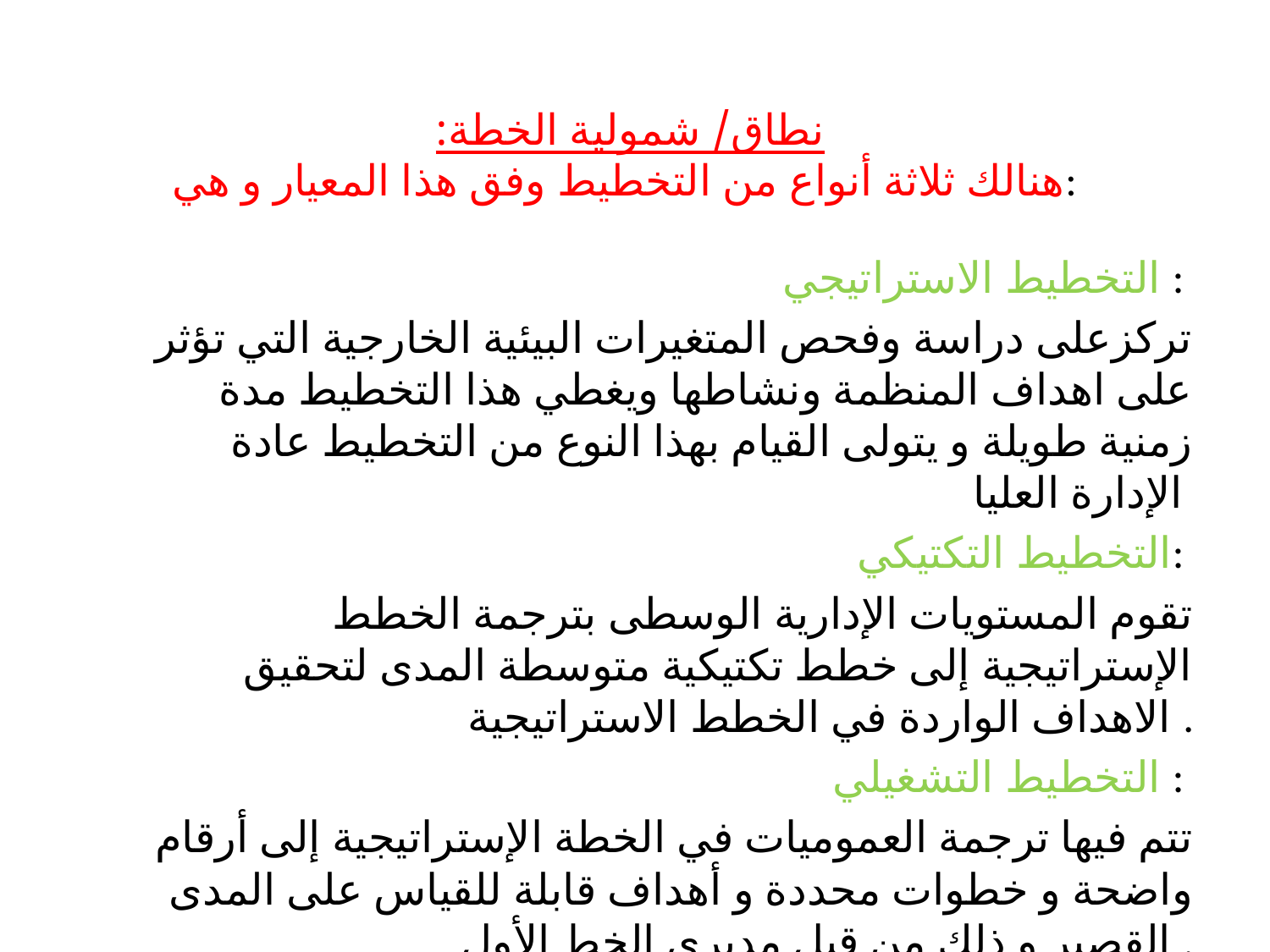

# نطاق/ شمولية الخطة: هنالك ثلاثة أنواع من التخطيط وفق هذا المعيار و هي:
التخطيط الاستراتيجي :
تركزعلى دراسة وفحص المتغيرات البيئية الخارجية التي تؤثر على اهداف المنظمة ونشاطها ويغطي هذا التخطيط مدة زمنية طويلة و يتولى القيام بهذا النوع من التخطيط عادة الإدارة العليا
التخطيط التكتيكي:
تقوم المستويات الإدارية الوسطى بترجمة الخطط الإستراتيجية إلى خطط تكتيكية متوسطة المدى لتحقيق الاهداف الواردة في الخطط الاستراتيجية .
التخطيط التشغيلي :
تتم فيها ترجمة العموميات في الخطة الإستراتيجية إلى أرقام واضحة و خطوات محددة و أهداف قابلة للقياس على المدى القصير و ذلك من قبل مديري الخط الأول .